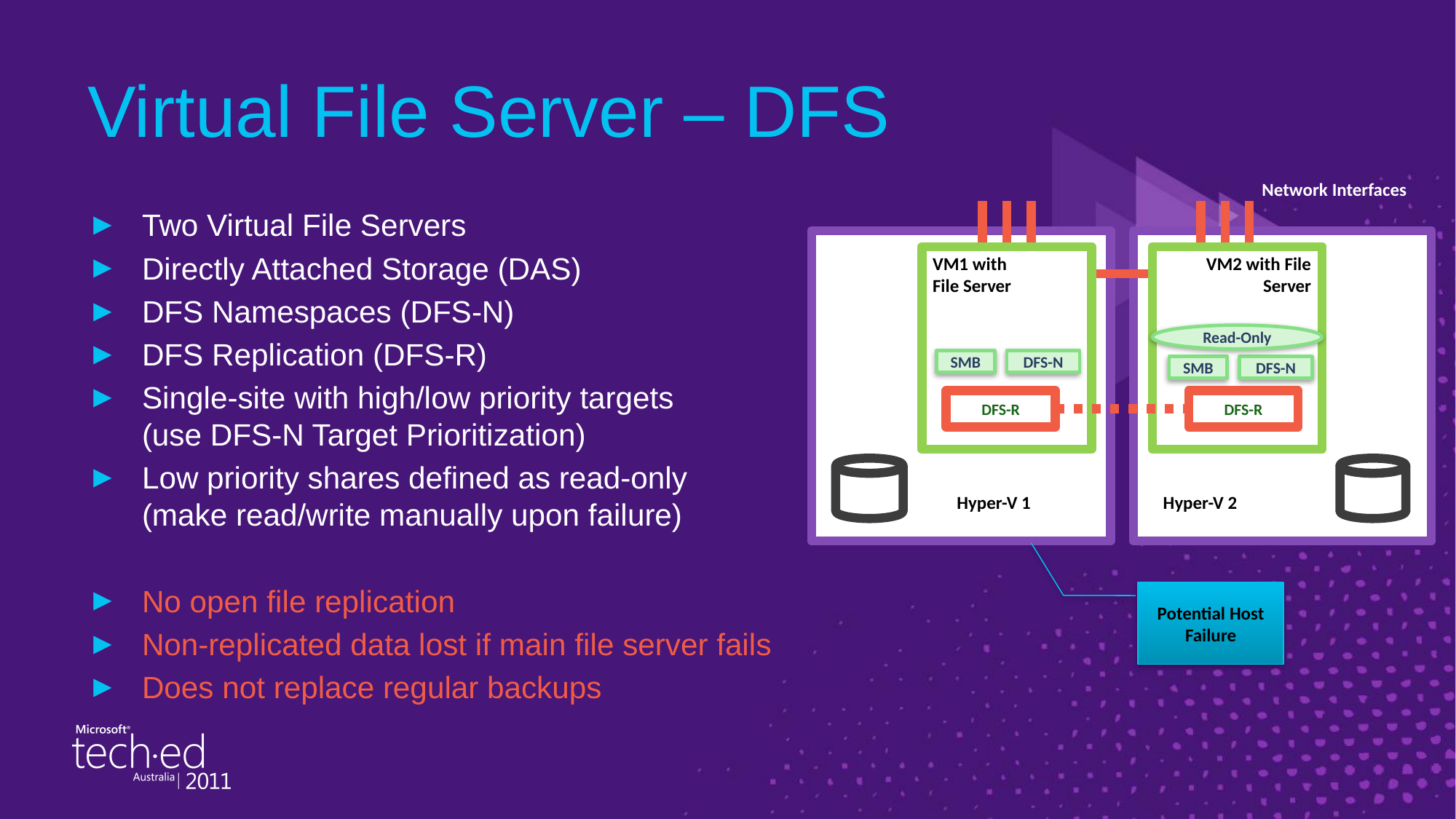

# Virtual File Server – DFS
Network Interfaces
Two Virtual File Servers
Directly Attached Storage (DAS)
DFS Namespaces (DFS-N)
DFS Replication (DFS-R)
Single-site with high/low priority targets
(use DFS-N Target Prioritization)
Low priority shares defined as read-only
(make read/write manually upon failure)

No open file replication
Non-replicated data lost if main file server fails
Does not replace regular backups

VM1 with
File Server
VM2 with File Server
Read-Only
SMB
DFS-N
SMB
DFS-N
DFS-R
DFS-R

Hyper-V 1
Hyper-V 2
Potential Host
Failure